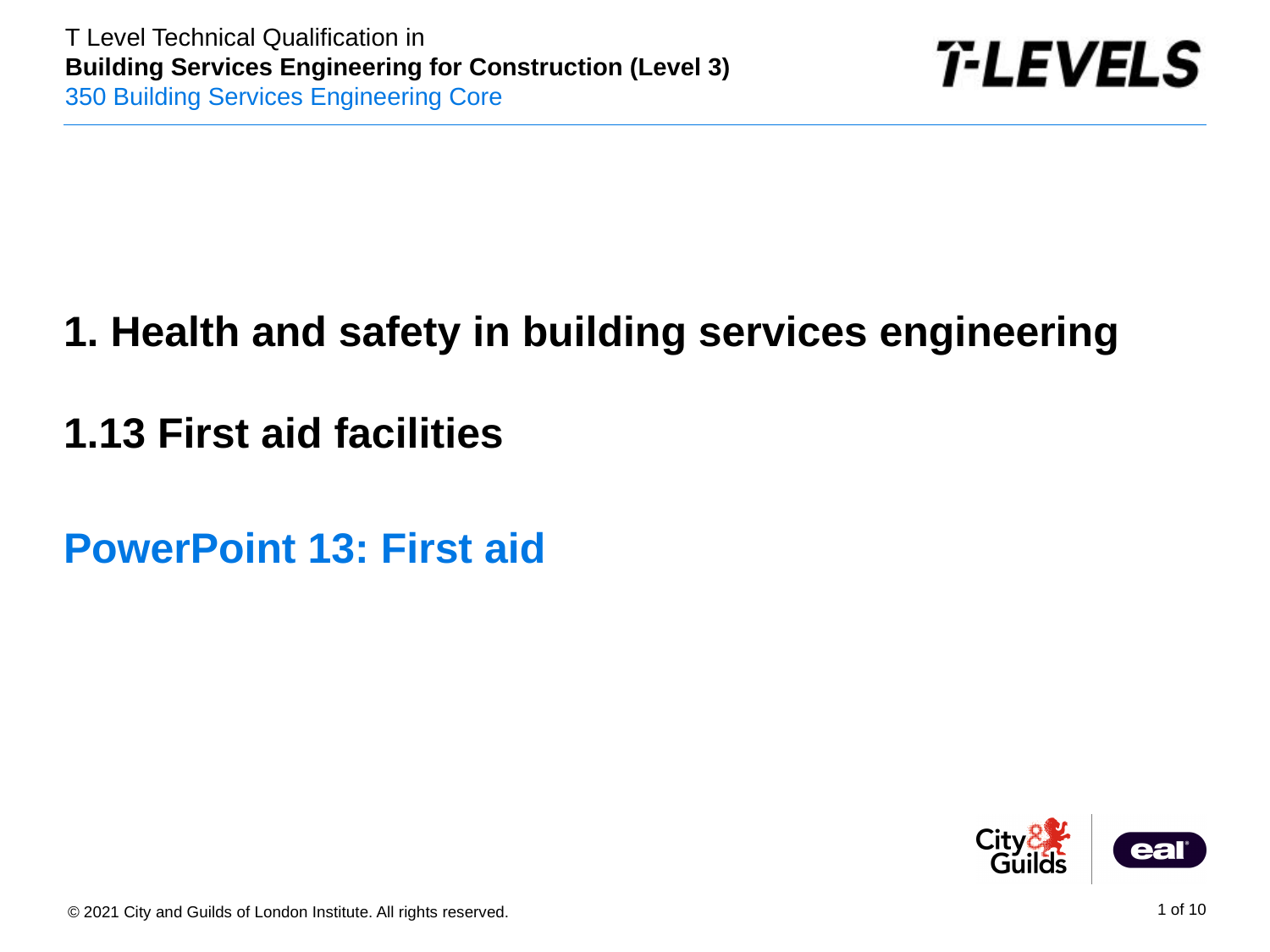

PowerPoint presentation
1. Health and safety in building services engineering

1.13 First aid facilities
# PowerPoint 13: First aid